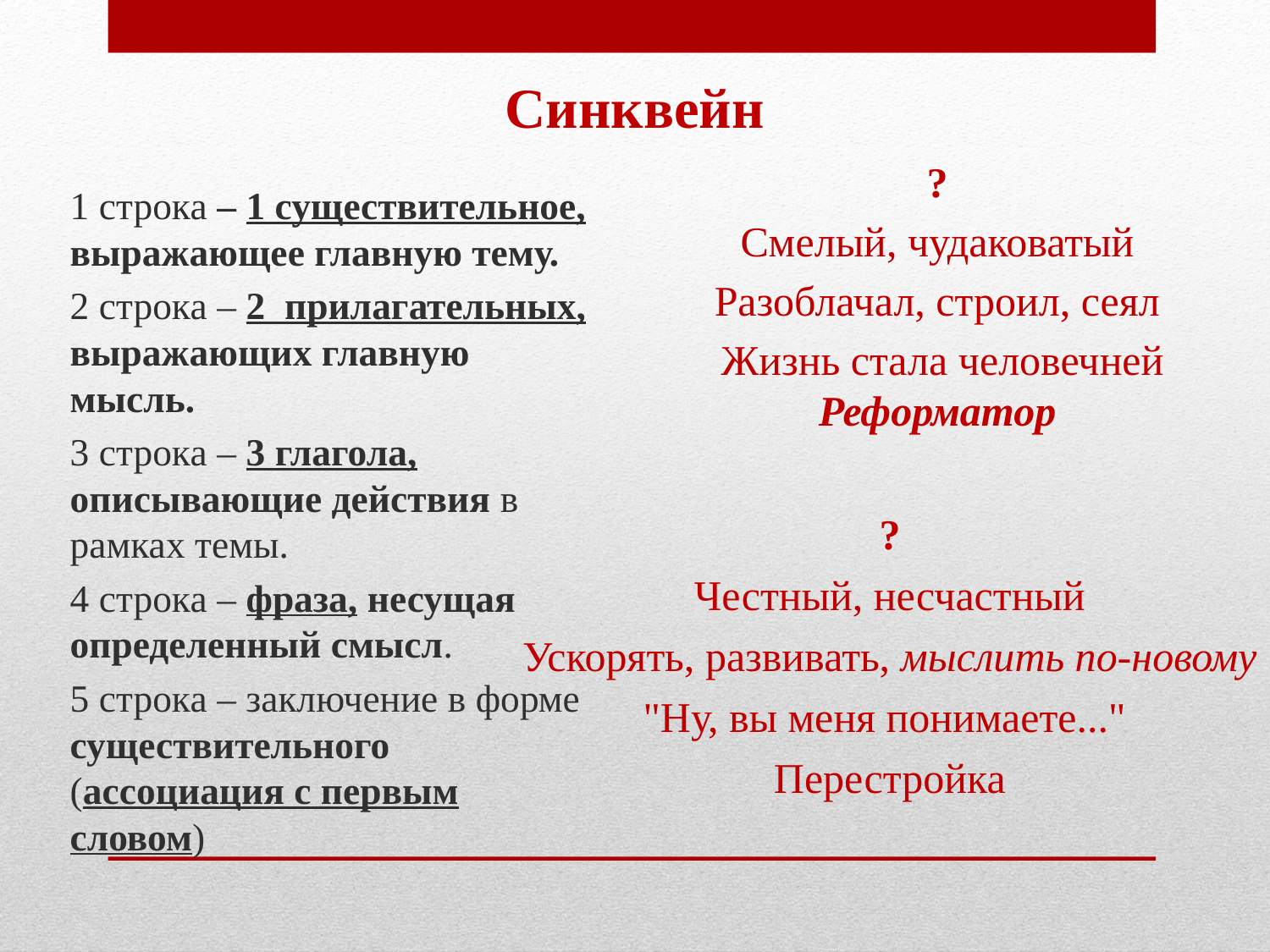

# Синквейн
1 строка – 1 существительное, выражающее главную тему.
2 строка – 2  прилагательных, выражающих главную мысль.
3 строка – 3 глагола, описывающие действия в рамках темы.
4 строка – фраза, несущая определенный смысл.
5 строка – заключение в форме существительного (ассоциация с первым словом)
?
Смелый, чудаковатый
Разоблачал, строил, сеял
 Жизнь стала человечней
Реформатор

?
Честный, несчастный
Ускорять, развивать, мыслить по-новому
"Ну, вы меня понимаете..."
Перестройка